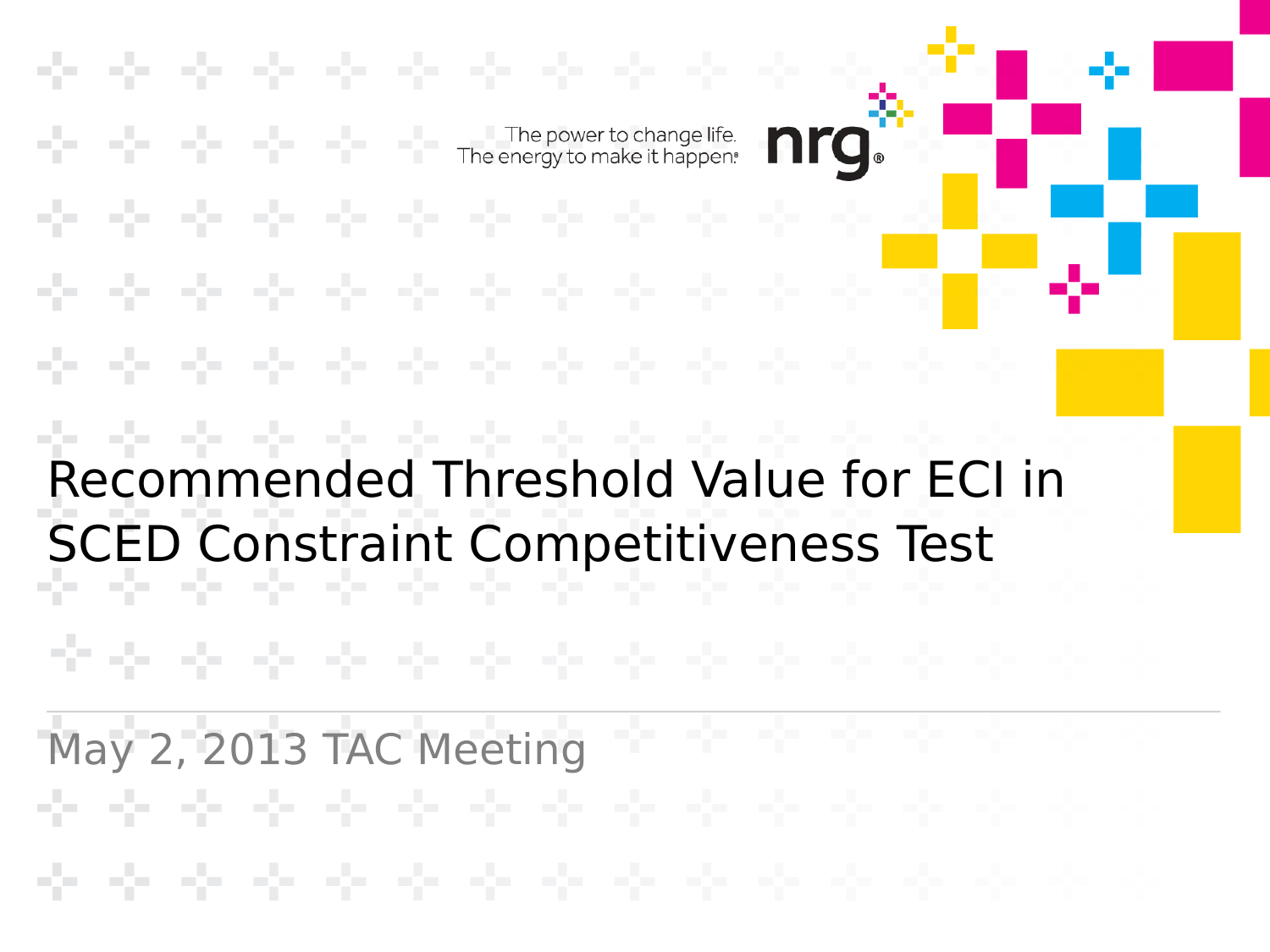

Recommended Threshold Value for ECI in SCED Constraint Competitiveness Test
May 2, 2013 TAC Meeting